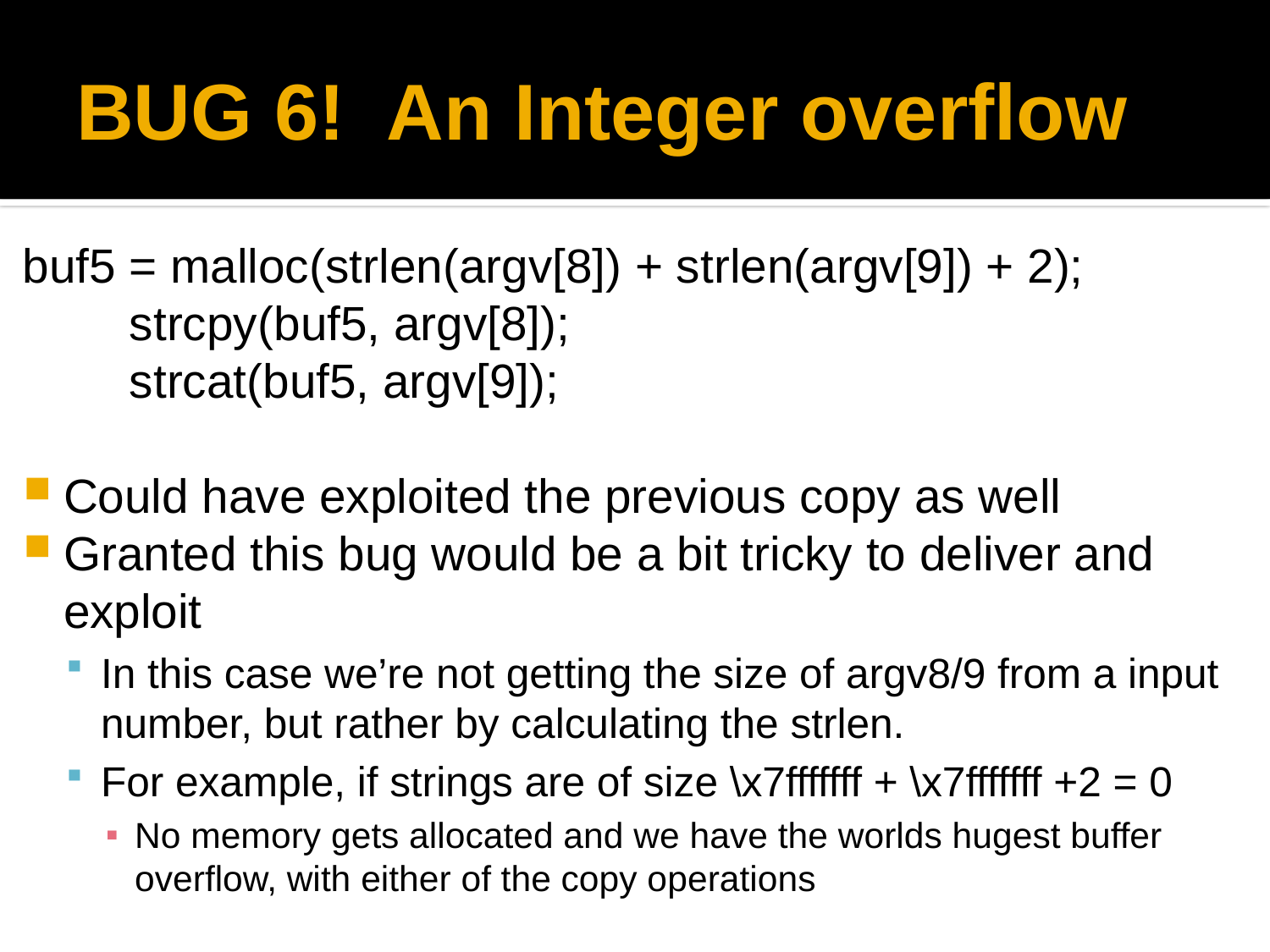

# BUG 6!  An Integer overflow
buf5 = malloc(strlen(argv[8]) + strlen(argv[9]) + 2);
        strcpy(buf5, argv[8]);
        strcat(buf5, argv[9]);

Could have exploited the previous copy as well
Granted this bug would be a bit tricky to deliver and exploit
In this case we’re not getting the size of argv8/9 from a input number, but rather by calculating the strlen.
For example, if strings are of size \x7fffffff + \x7fffffff +2 = 0
No memory gets allocated and we have the worlds hugest buffer overflow, with either of the copy operations